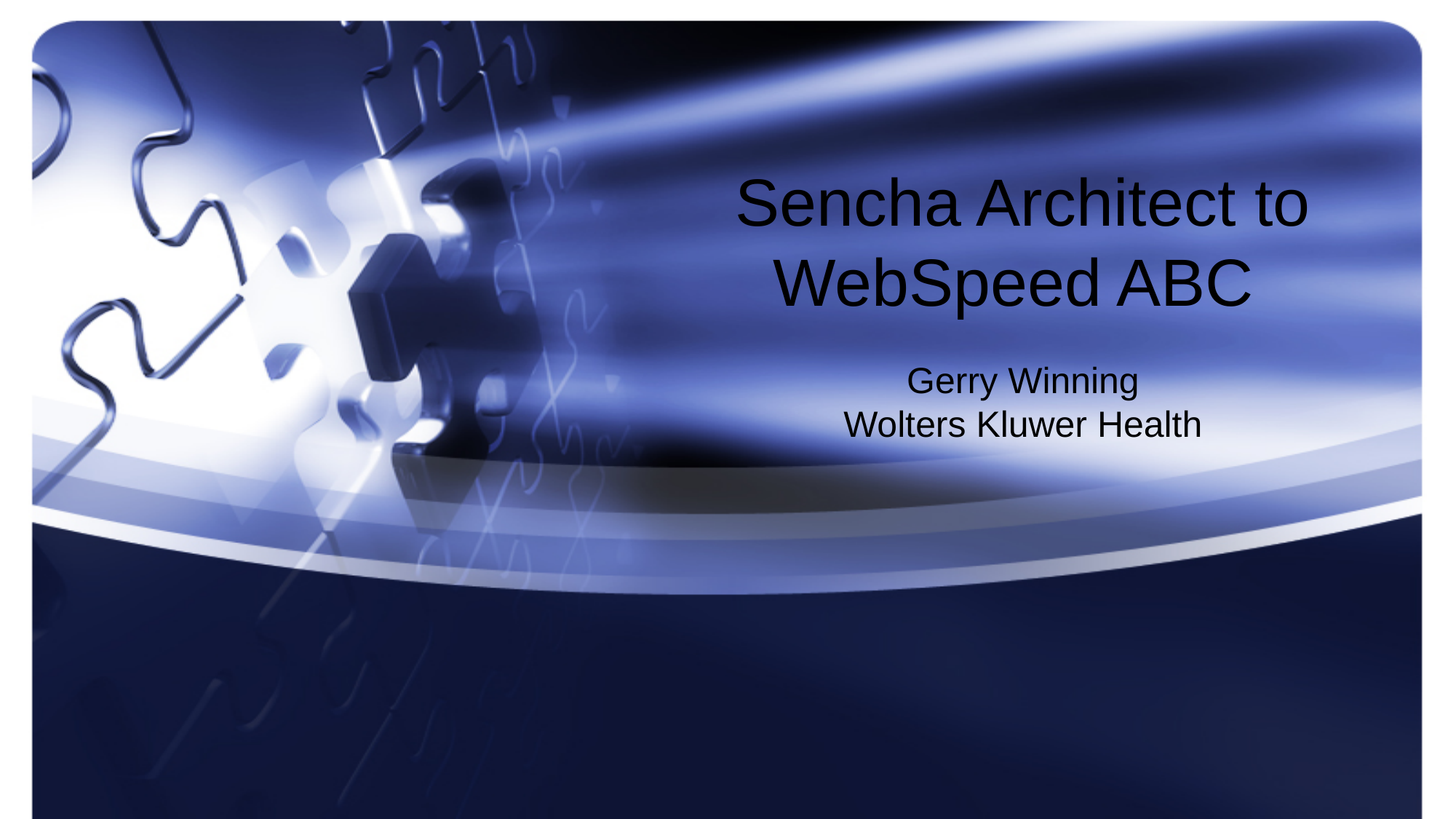

# Sencha Architect to WebSpeed ABC
Gerry Winning
Wolters Kluwer Health